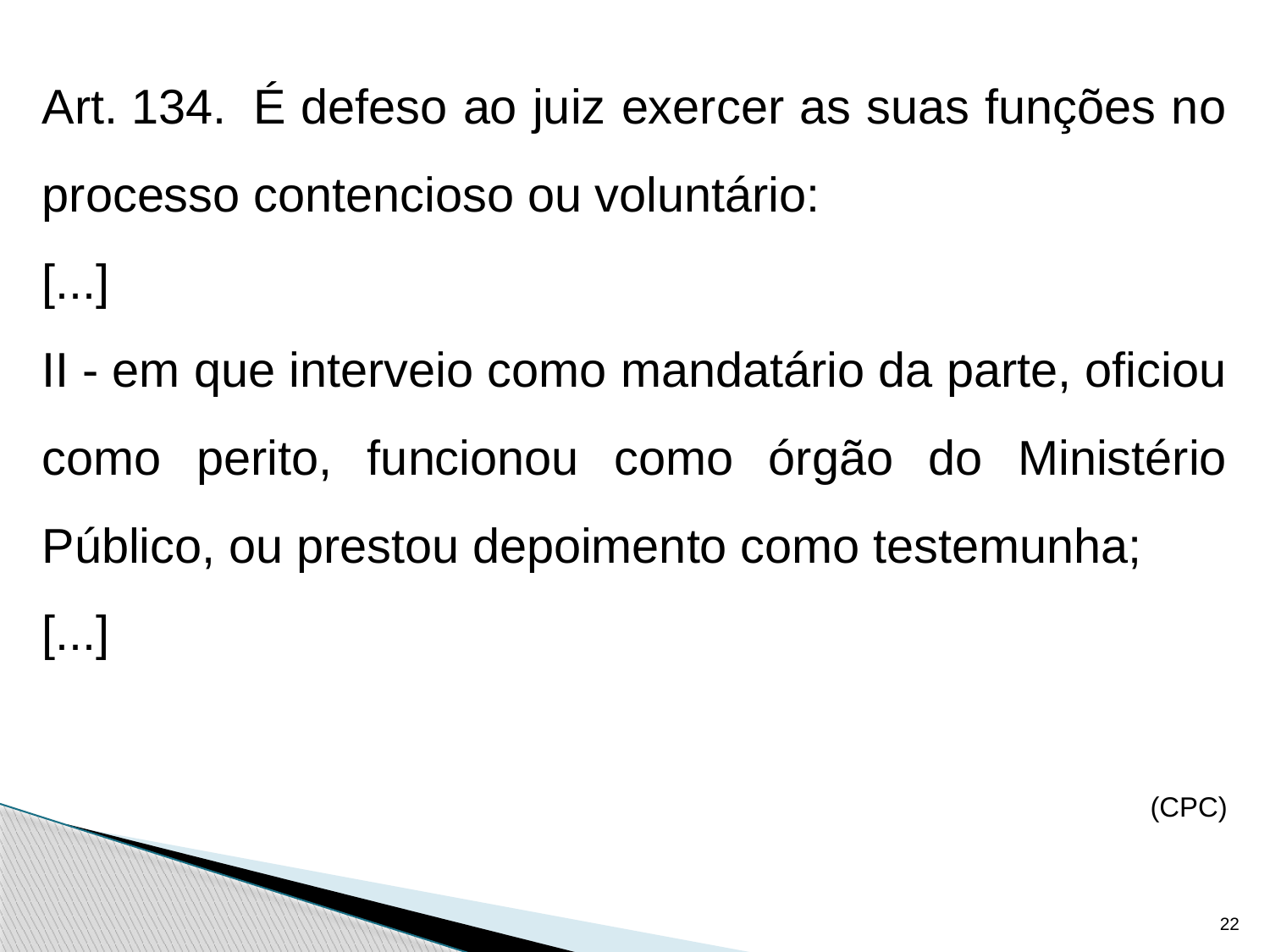

Art. 134.  É defeso ao juiz exercer as suas funções no processo contencioso ou voluntário:
[...]
II - em que interveio como mandatário da parte, oficiou como perito, funcionou como órgão do Ministério Público, ou prestou depoimento como testemunha;
[...]

(CPC)
22